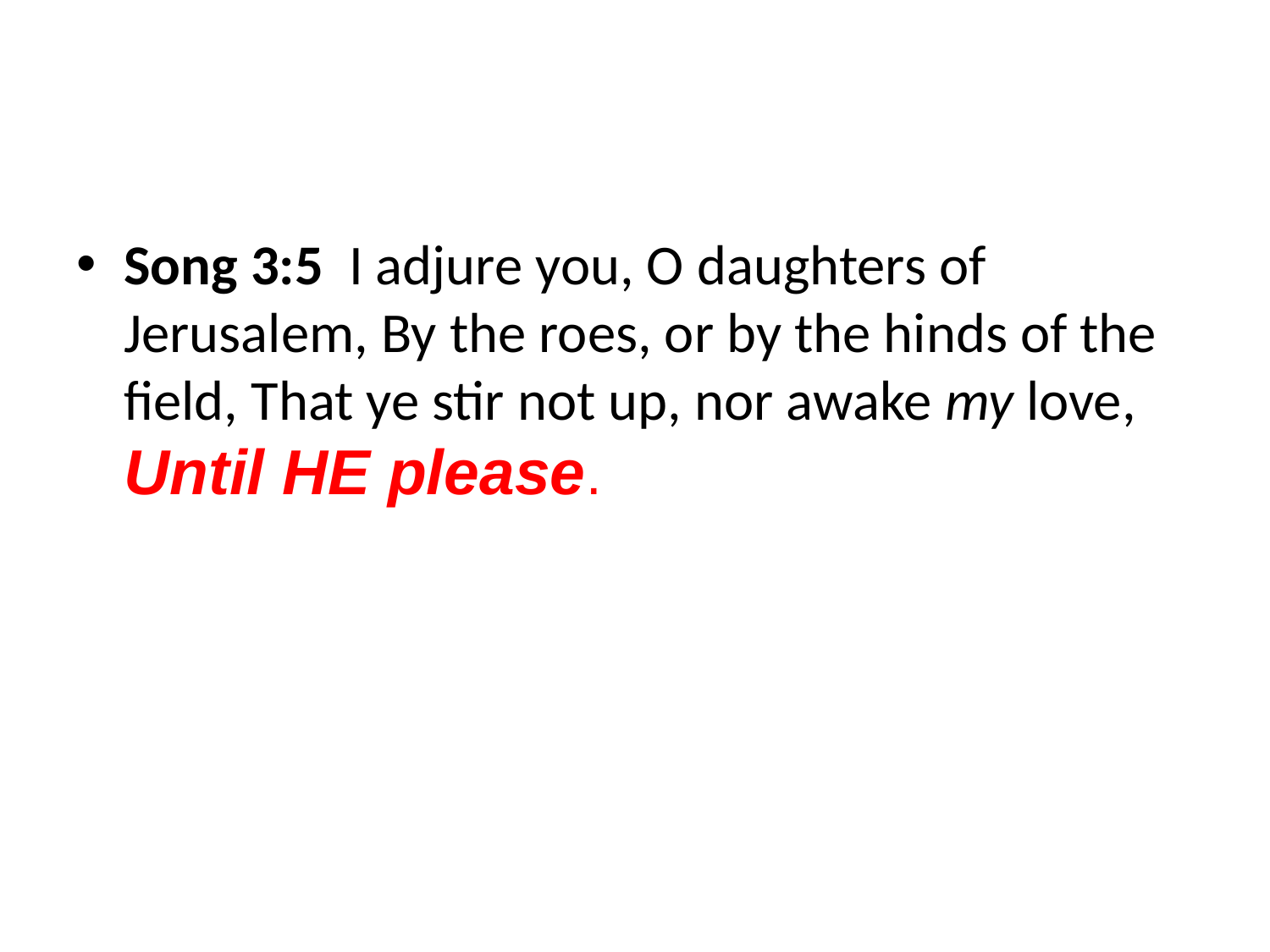

Song 3:5  I adjure you, O daughters of Jerusalem, By the roes, or by the hinds of the field, That ye stir not up, nor awake my love, Until HE please.